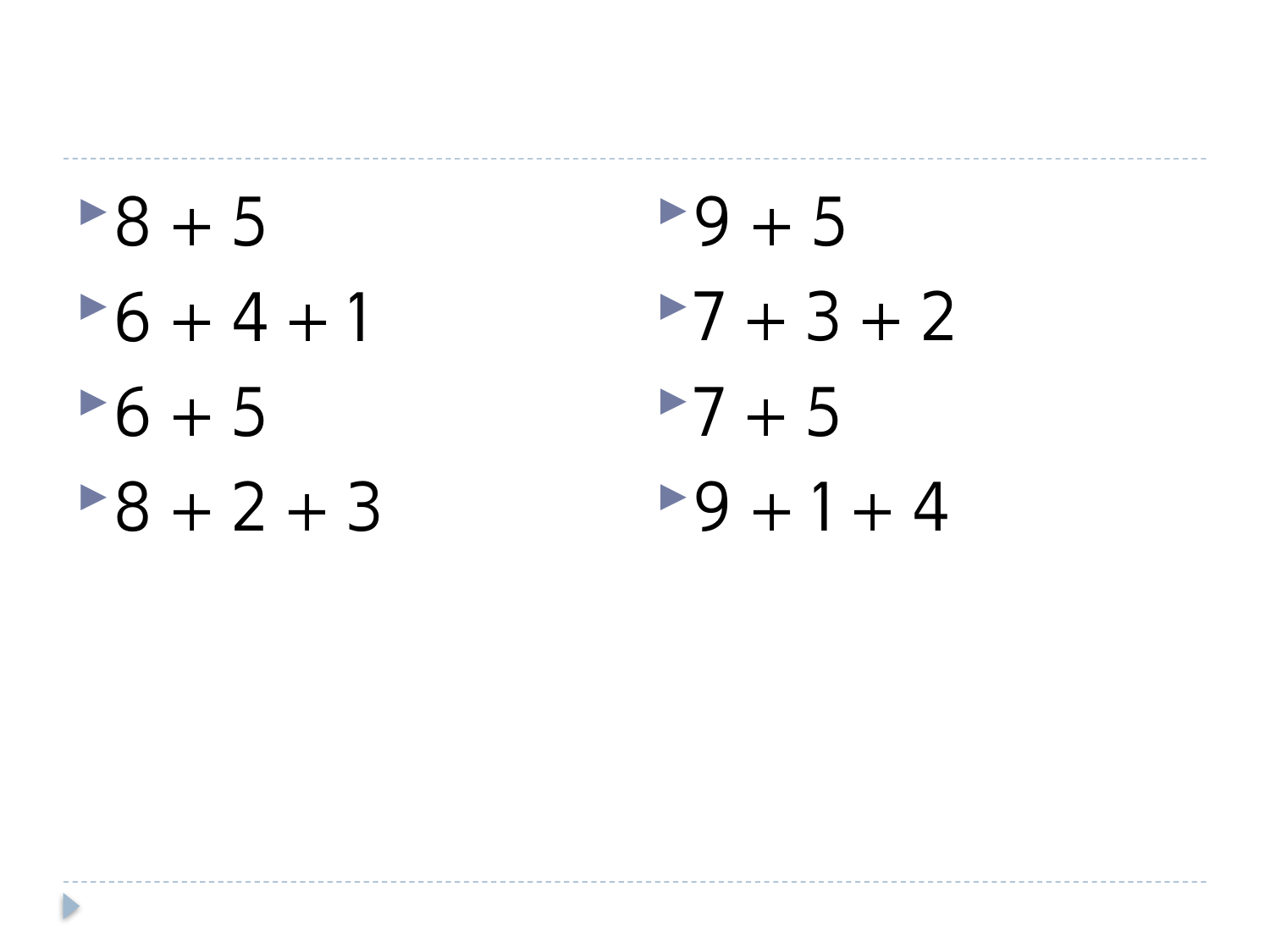

#
9 + 5
7 + 3 + 2
7 + 5
9 + 1 + 4

8 + 5
6 + 4 + 1
6 + 5
8 + 2 + 3